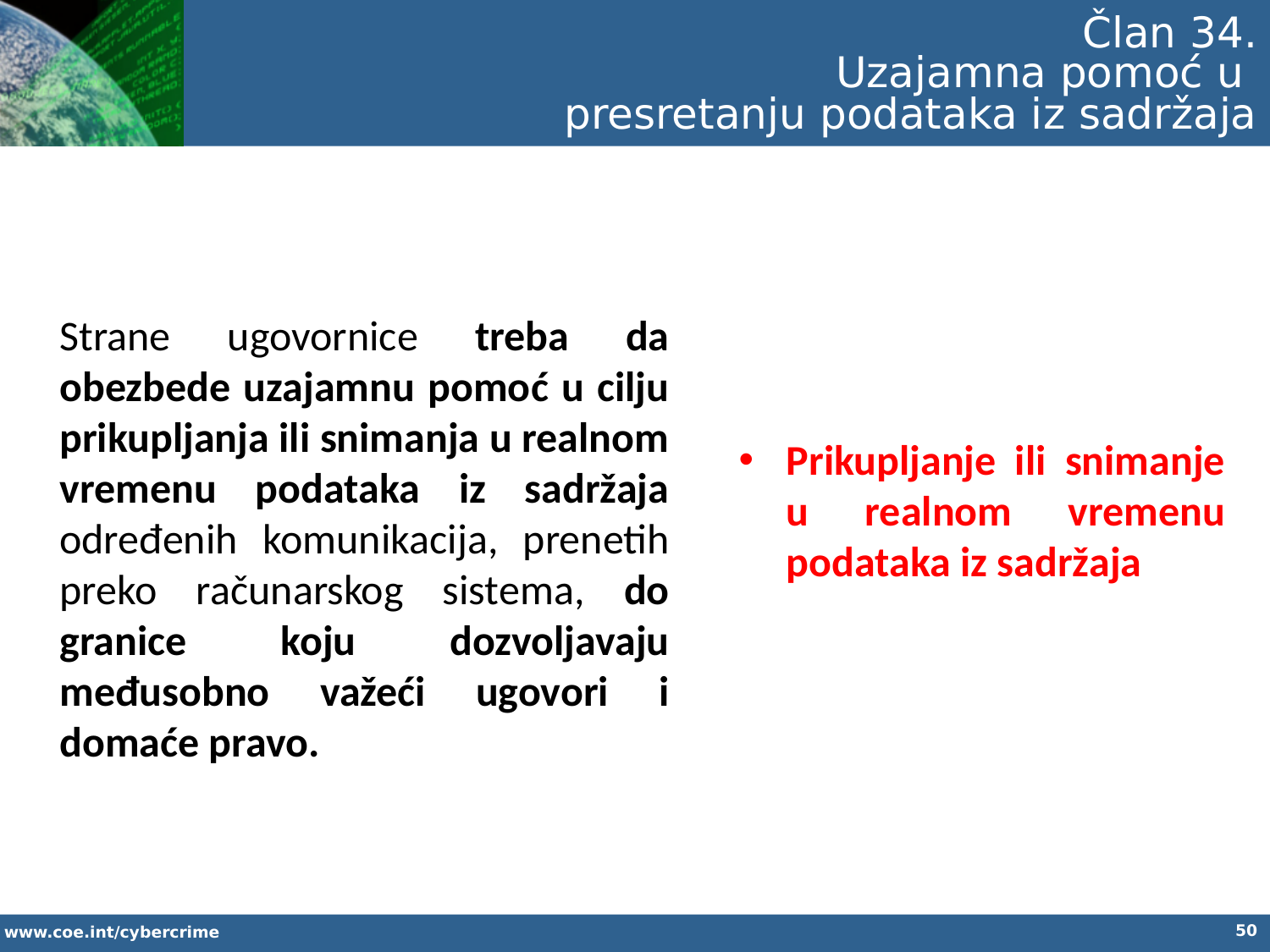

Član 34.
Uzajamna pomoć u
presretanju podataka iz sadržaja
Strane ugovornice treba da obezbede uzajamnu pomoć u cilju prikupljanja ili snimanja u realnom vremenu podataka iz sadržaja određenih komunikacija, prenetih preko računarskog sistema, do granice koju dozvoljavaju međusobno važeći ugovori i domaće pravo.
Prikupljanje ili snimanje u realnom vremenu podataka iz sadržaja
50